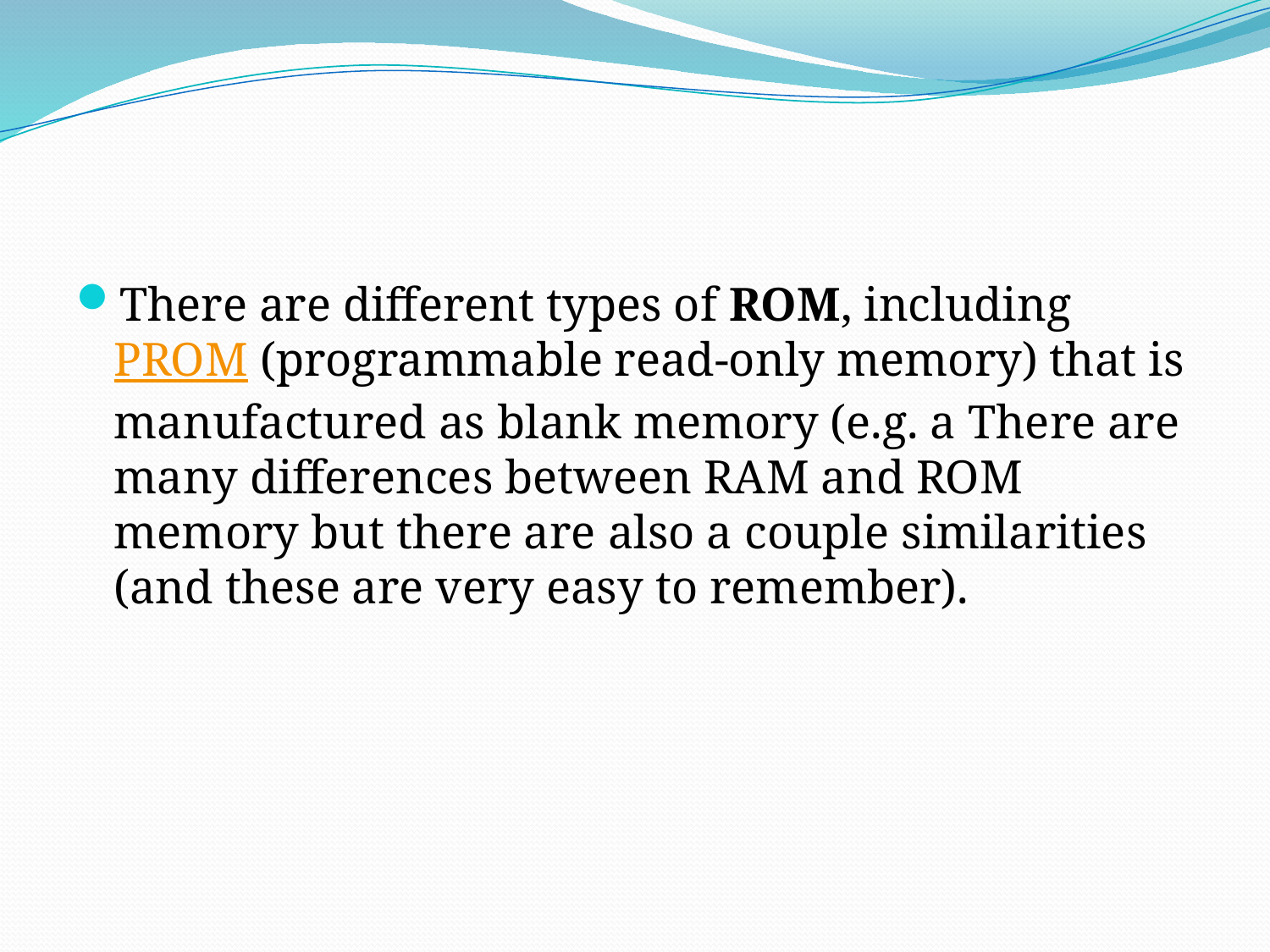

#
There are different types of ROM, including PROM (programmable read-only memory) that is manufactured as blank memory (e.g. a There are many differences between RAM and ROM memory but there are also a couple similarities (and these are very easy to remember).